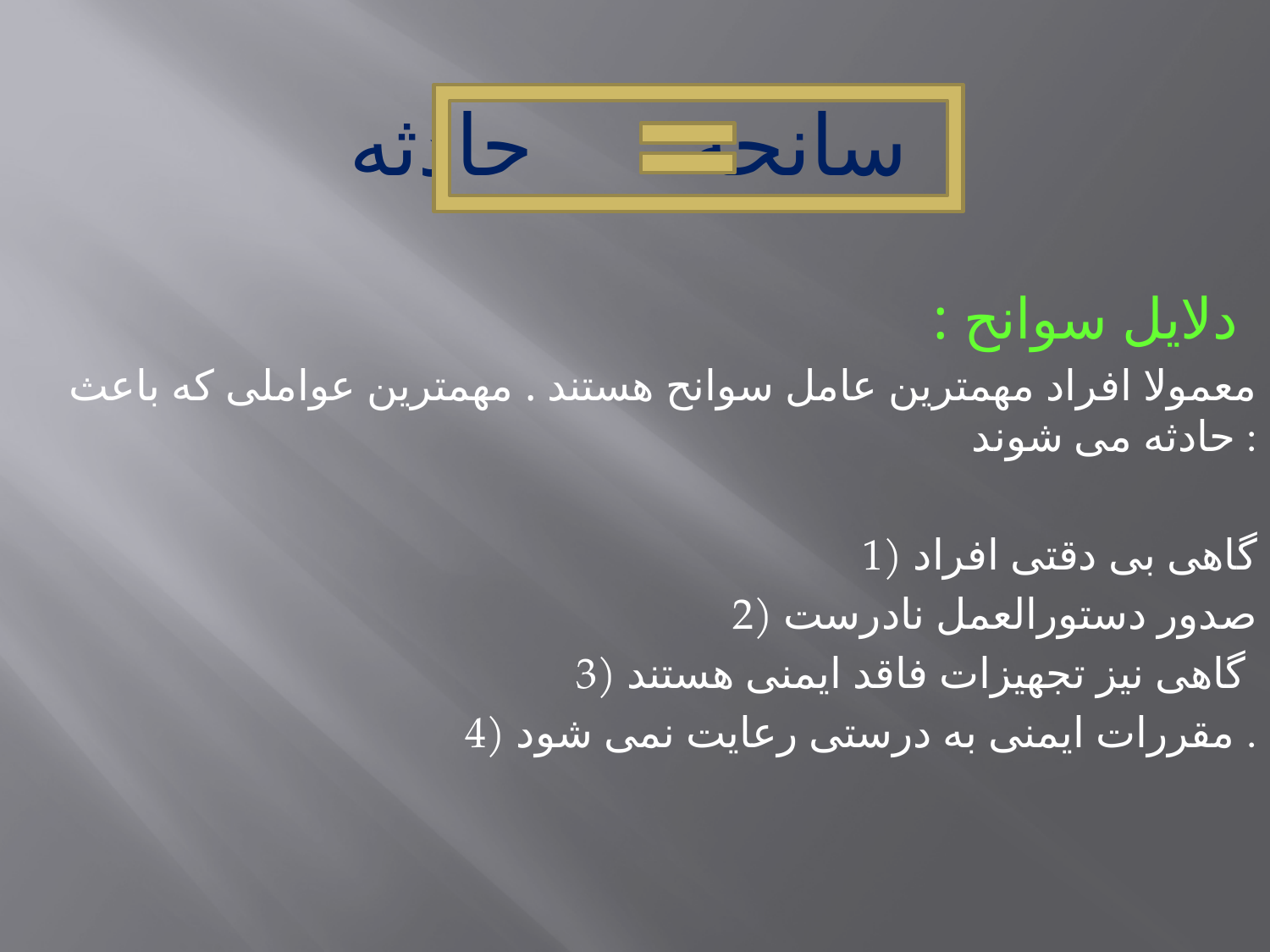

سانحه       حادثه

دلایل سوانح :
معمولا افراد مهمترین عامل سوانح هستند . مهمترین عواملی که باعث حادثه می شوند :

 1) گاهی بی دقتی افراد
 2) صدور دستورالعمل نادرست
3) گاهی نیز تجهیزات فاقد ایمنی هستند
4) مقررات ایمنی به درستی رعایت نمی شود .